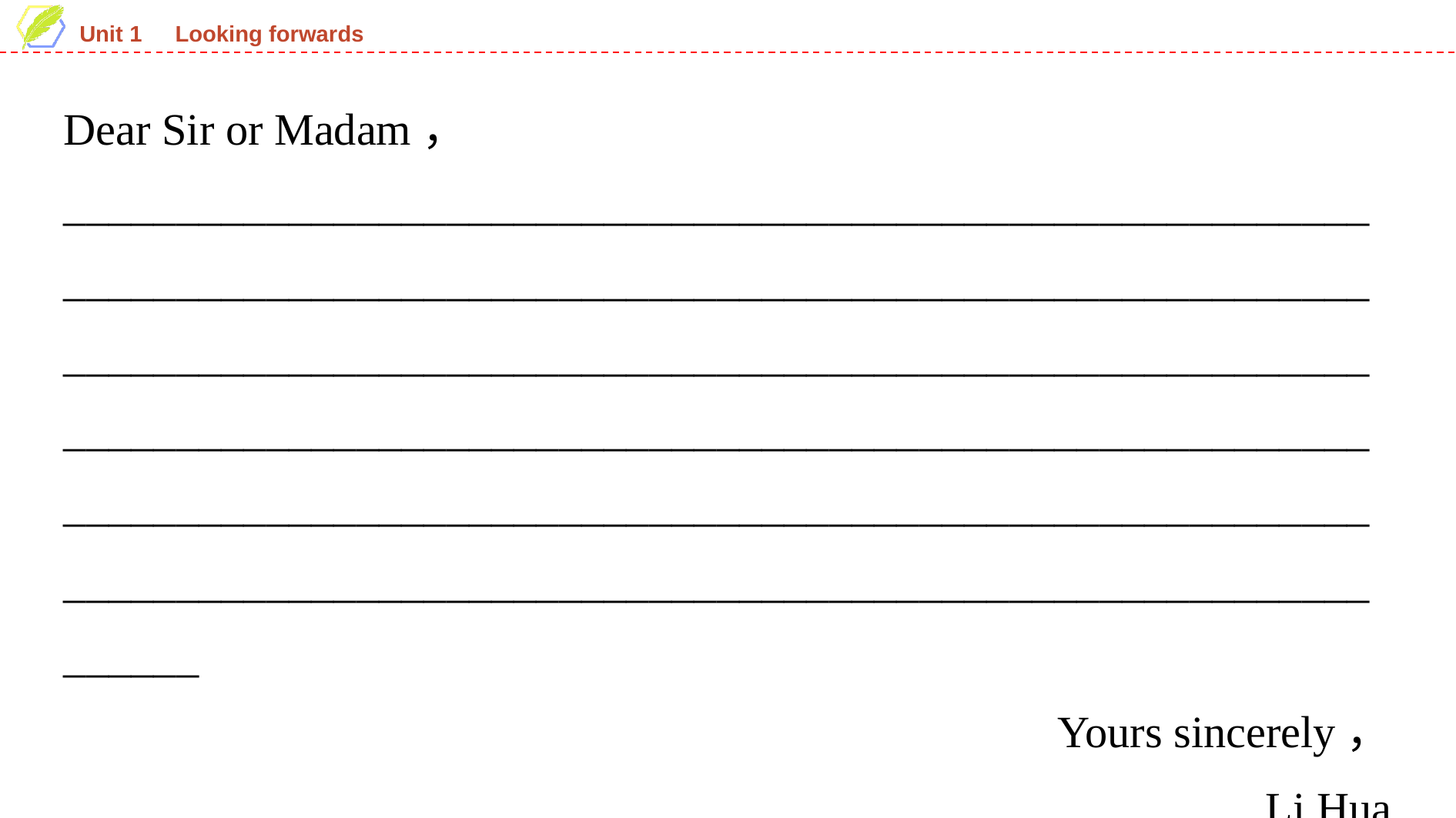

Dear Sir or Madam，
__________________________________________________________________________________________________________________________________________________________________________________________________________________________________________________________________________________________________________________________________________________________________
Yours sincerely，
Li Hua